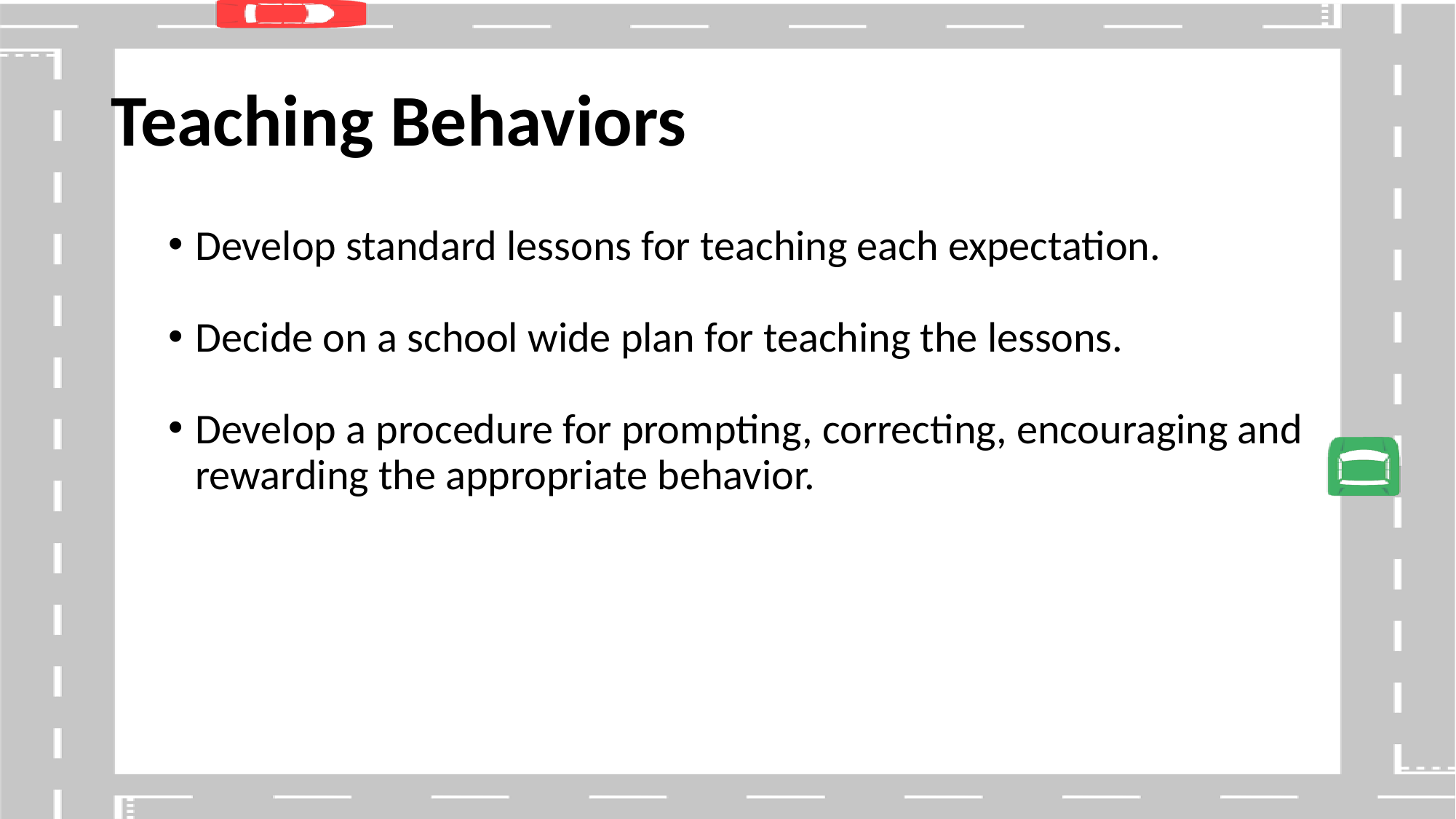

# Teaching Behaviors
Develop standard lessons for teaching each expectation.

Decide on a school wide plan for teaching the lessons.

Develop a procedure for prompting, correcting, encouraging and rewarding the appropriate behavior.